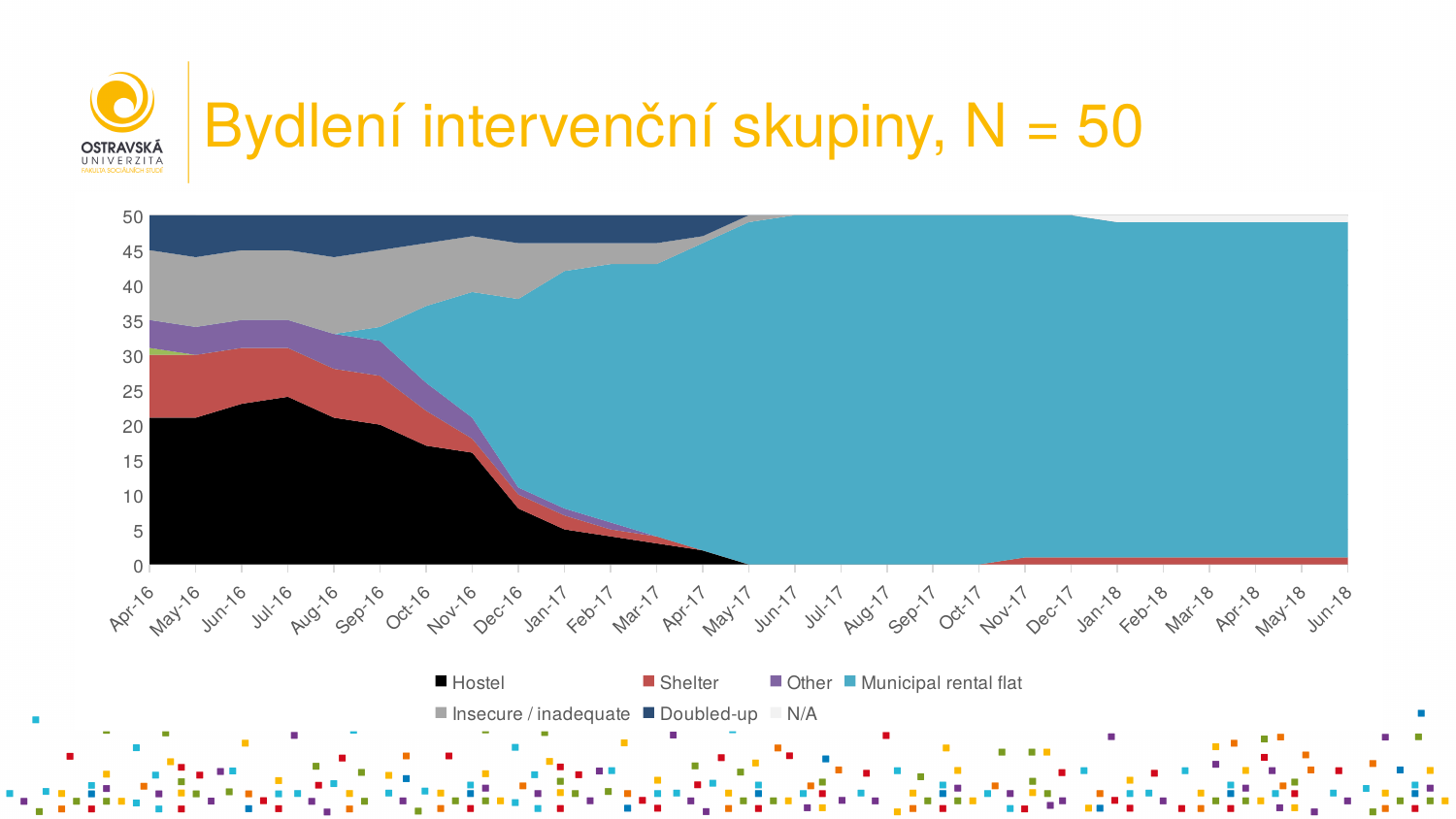

# Bydlení intervenční skupiny, N = 50

[unsupported chart]